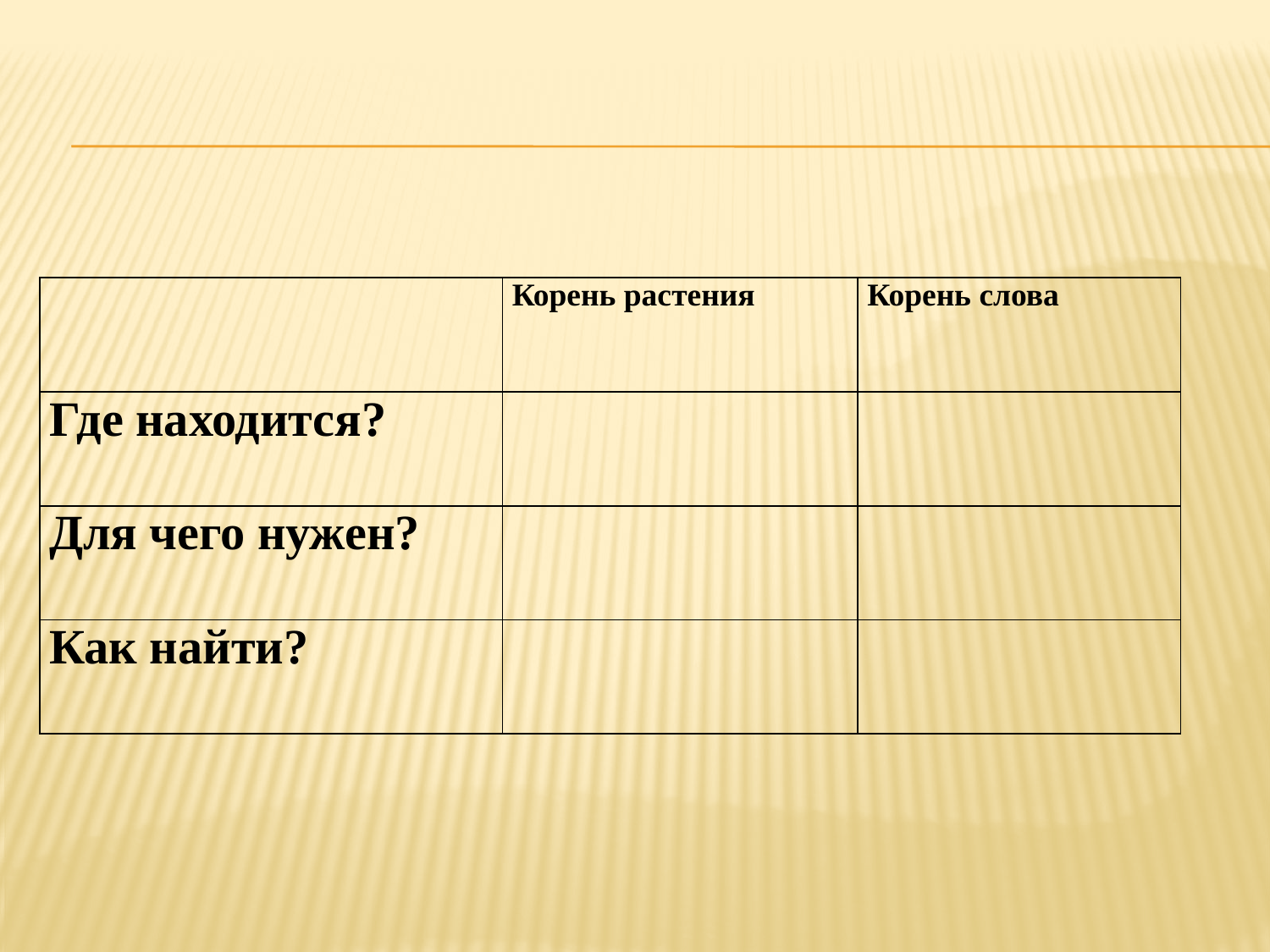

|  | Корень растения | Корень слова |
| --- | --- | --- |
| Где находится? |  |  |
| Для чего нужен? |  |  |
| Как найти? |  |  |